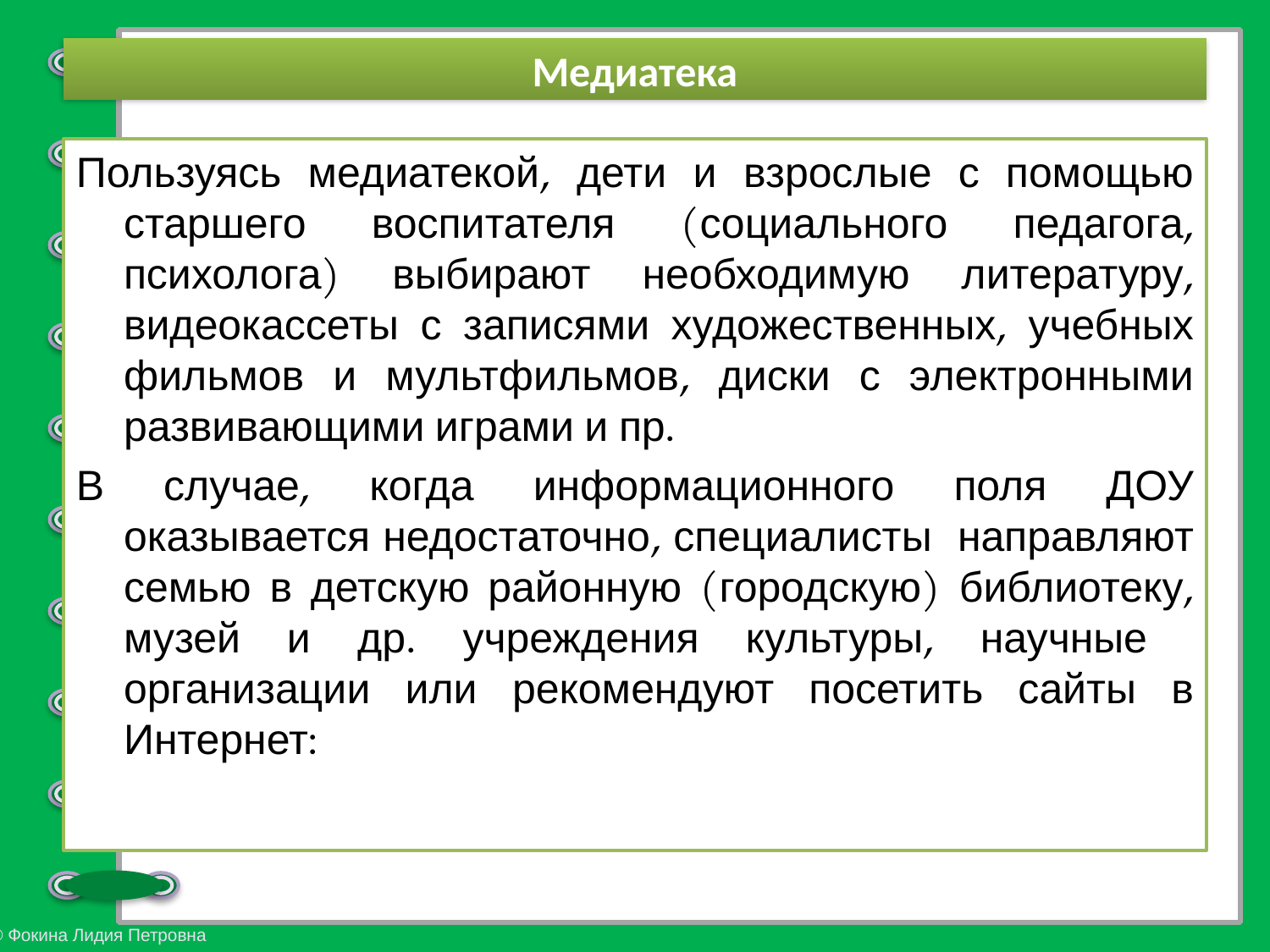

# Медиатека
Пользуясь медиатекой, дети и взрослые с помощью старшего воспитателя (социального педагога, психолога) выбирают необходимую литературу, видеокассеты с записями художественных, учебных фильмов и мультфильмов, диски с электронными развивающими играми и пр.
В случае, когда информационного поля ДОУ оказывается недостаточно, специалисты  направляют семью в детскую районную (городскую) библиотеку, музей и др. учреждения культуры, научные  организации или рекомендуют посетить сайты в Интернет: